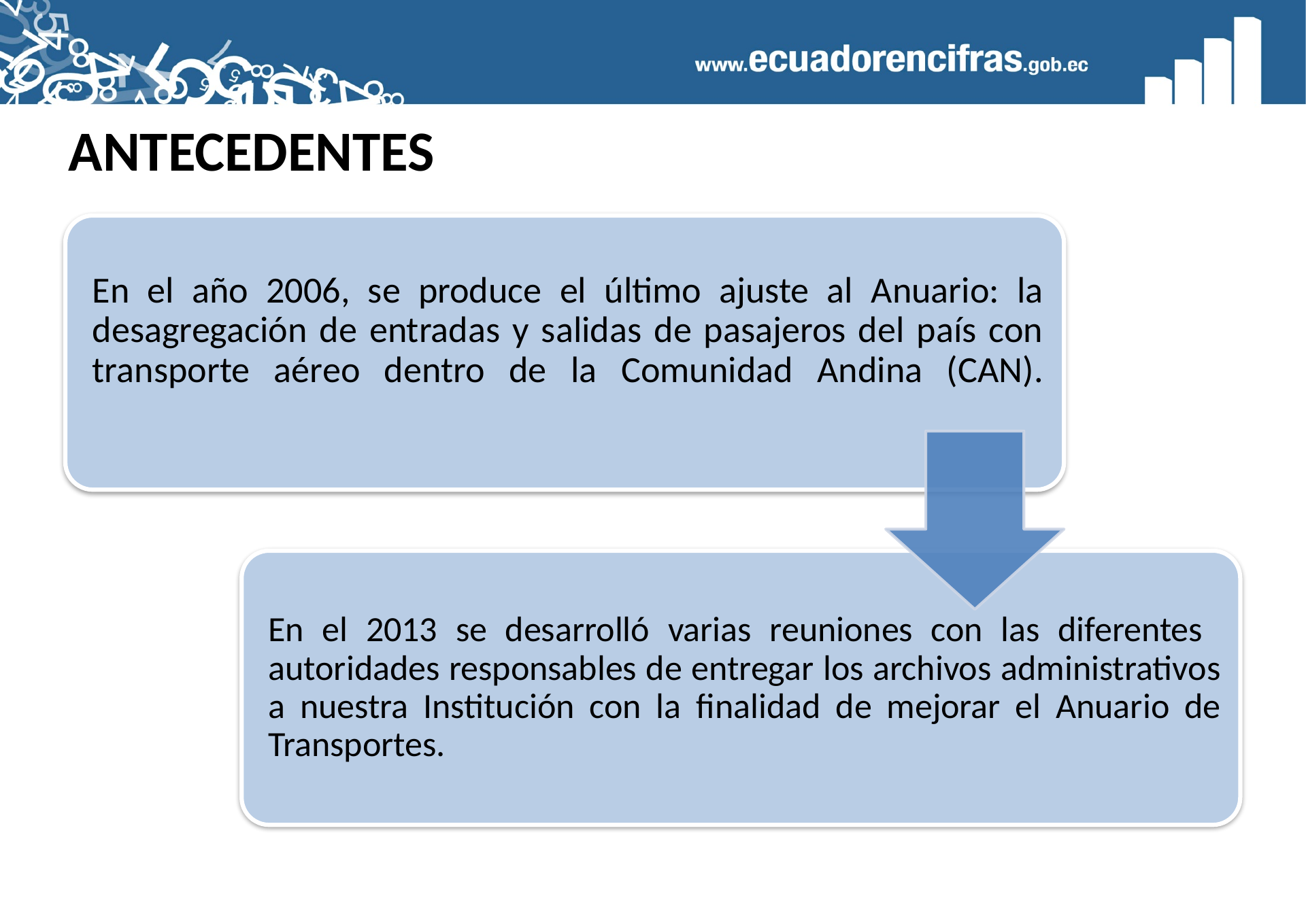

# ANTECEDENTES
En el año 2006, se produce el último ajuste al Anuario: la desagregación de entradas y salidas de pasajeros del país con transporte aéreo dentro de la Comunidad Andina (CAN).
En el 2013 se desarrolló varias reuniones con las diferentes  autoridades responsables de entregar los archivos administrativos a nuestra Institución con la finalidad de mejorar el Anuario de Transportes.